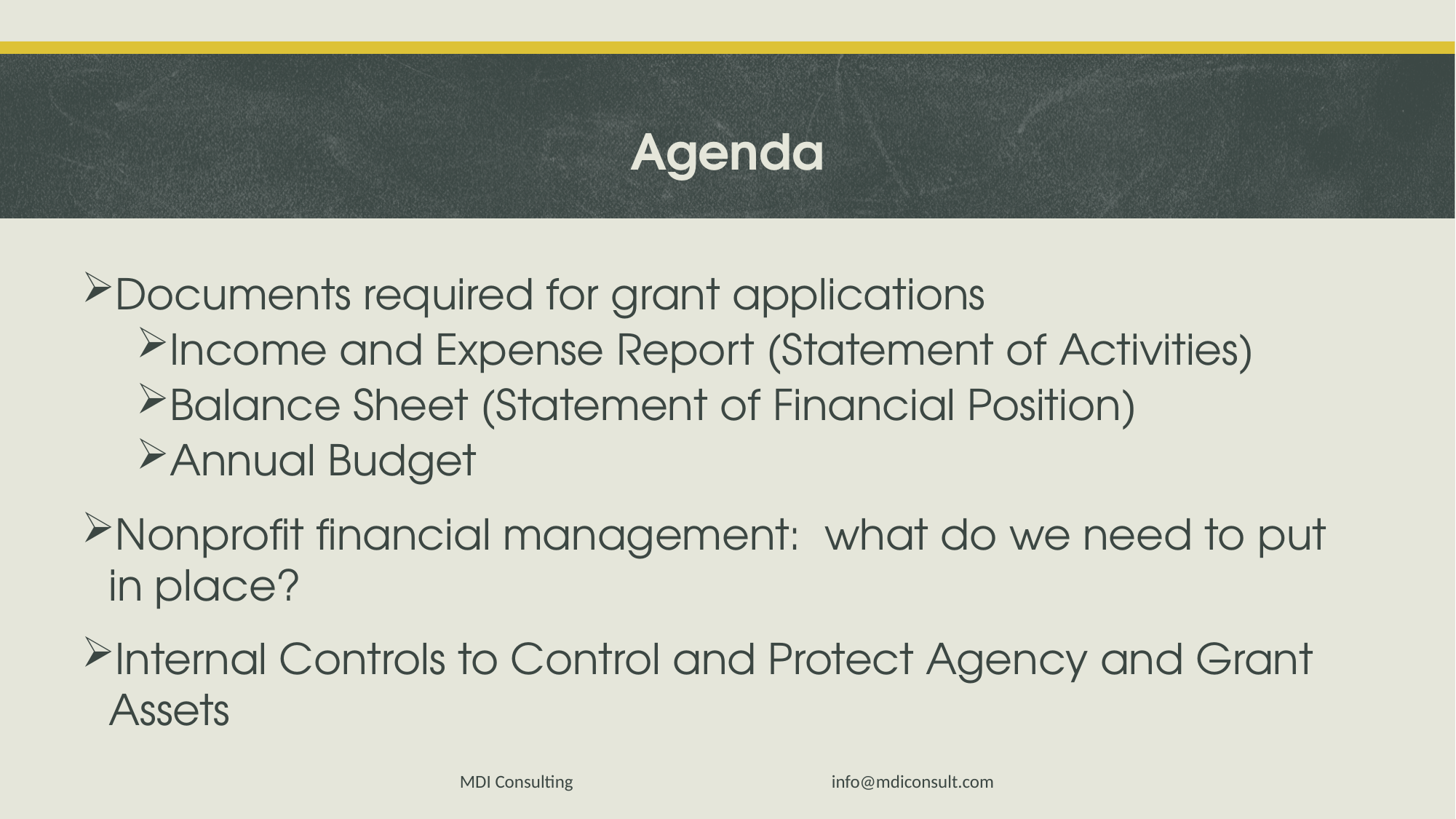

# Agenda
Documents required for grant applications
Income and Expense Report (Statement of Activities)
Balance Sheet (Statement of Financial Position)
Annual Budget
Nonprofit financial management:  what do we need to put in place?
Internal Controls to Control and Protect Agency and Grant Assets
MDI Consulting                                                              info@mdiconsult.com